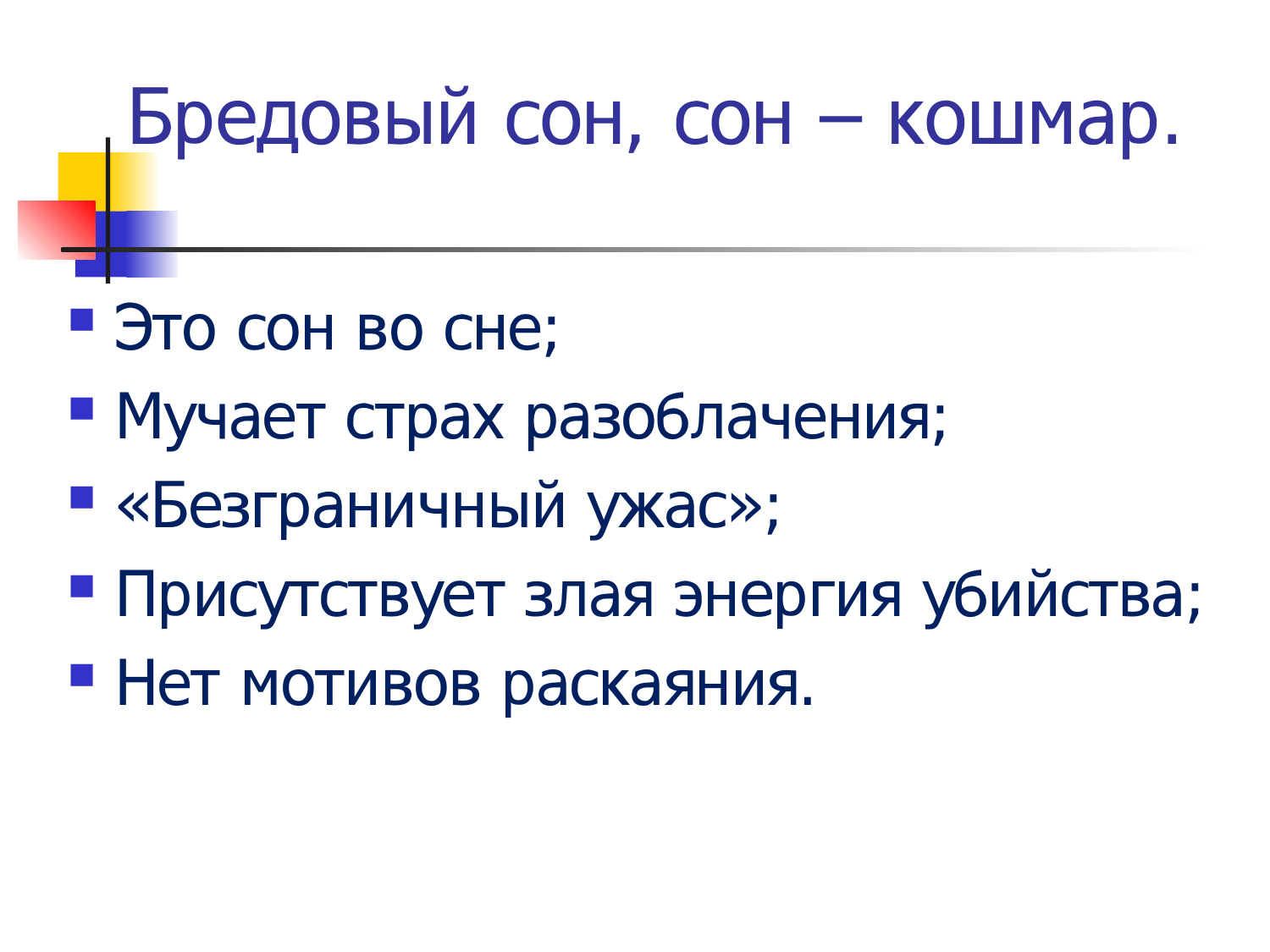

# Бредовый сон, сон – кошмар.
Это сон во сне;
Мучает страх разоблачения;
«Безграничный ужас»;
Присутствует злая энергия убийства;
Нет мотивов раскаяния.